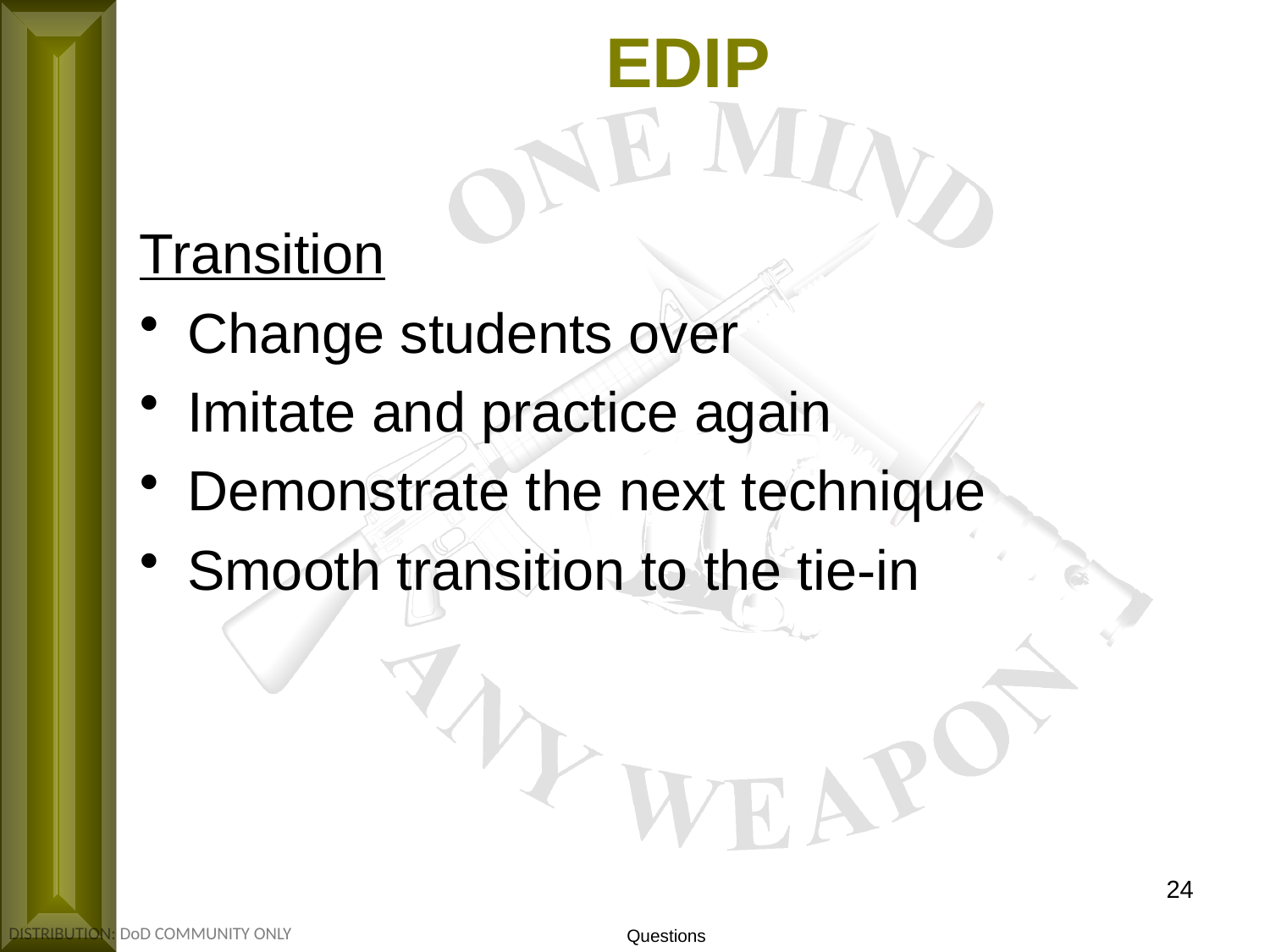

EDIP
Transition
Change students over
Imitate and practice again
Demonstrate the next technique
Smooth transition to the tie-in
24
Questions